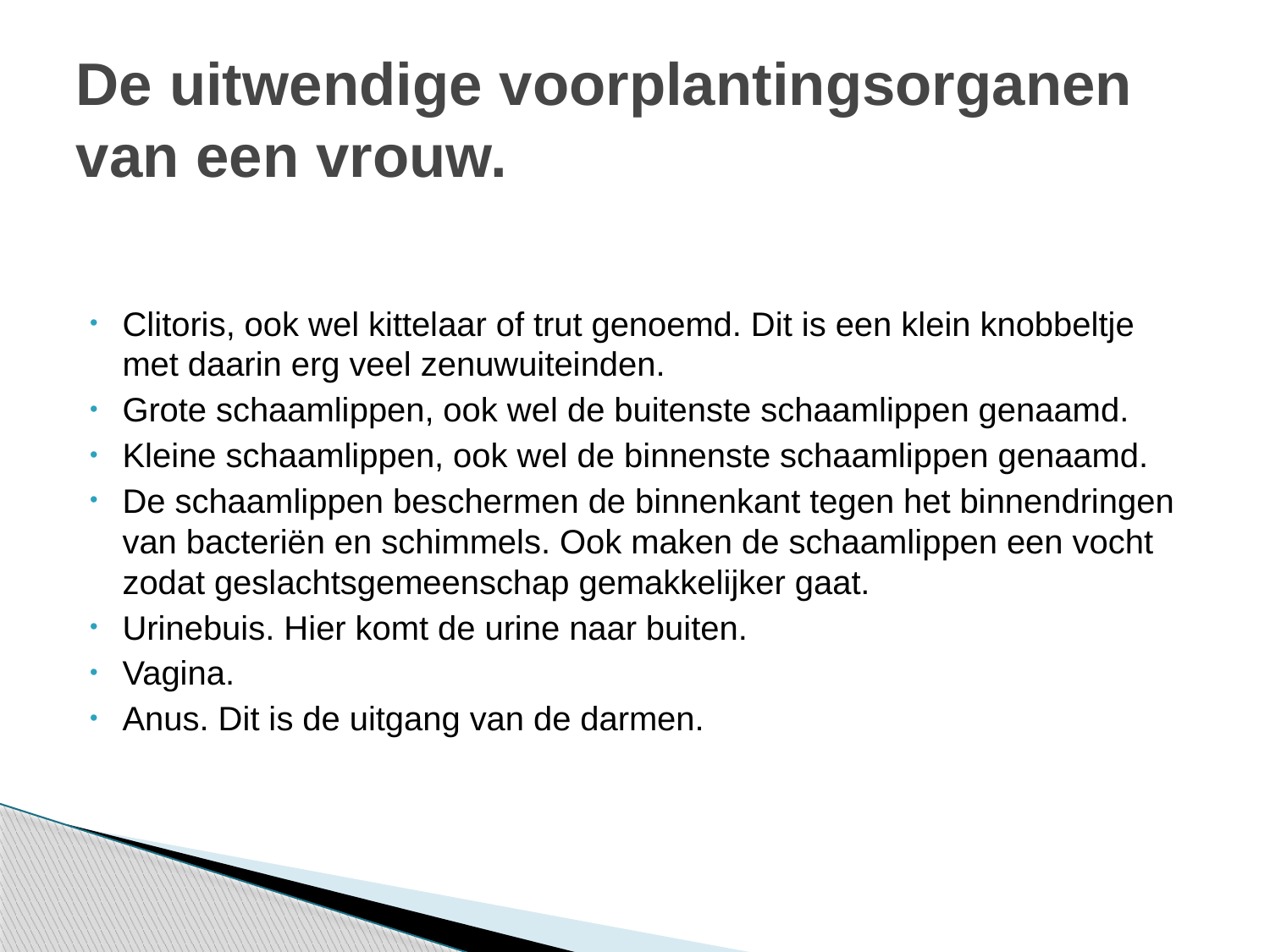

# De uitwendige voorplantingsorganen van een vrouw.
Clitoris, ook wel kittelaar of trut genoemd. Dit is een klein knobbeltje met daarin erg veel zenuwuiteinden.
Grote schaamlippen, ook wel de buitenste schaamlippen genaamd.
Kleine schaamlippen, ook wel de binnenste schaamlippen genaamd.
De schaamlippen beschermen de binnenkant tegen het binnendringen van bacteriën en schimmels. Ook maken de schaamlippen een vocht zodat geslachtsgemeenschap gemakkelijker gaat.
Urinebuis. Hier komt de urine naar buiten.
Vagina.
Anus. Dit is de uitgang van de darmen.